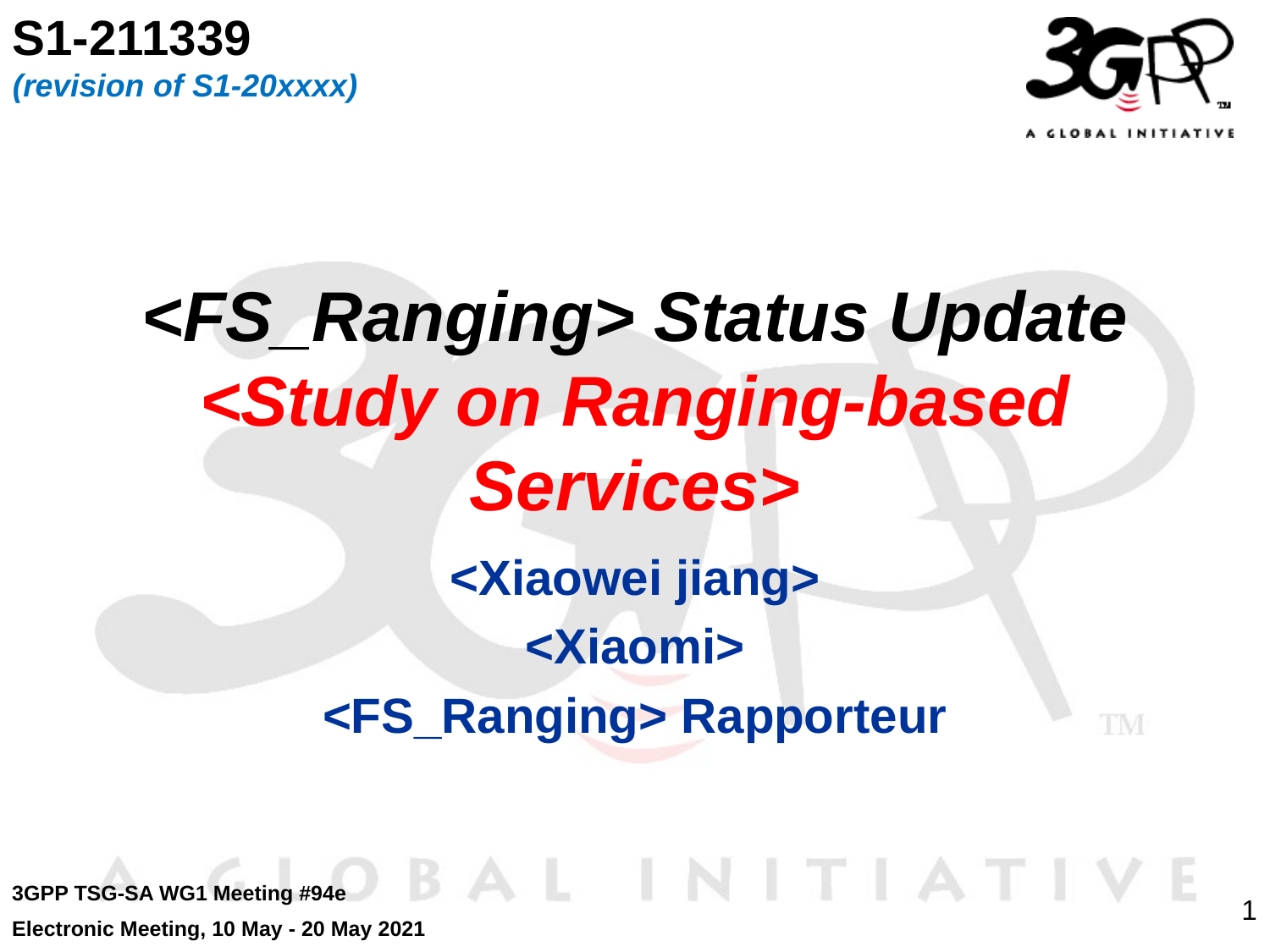

S1-211339
(revision of S1-20xxxx)
# <FS_Ranging> Status Update <Study on Ranging-based Services>
<Xiaowei jiang>
<Xiaomi>
<FS_Ranging> Rapporteur
3GPP TSG-SA WG1 Meeting #94e
Electronic Meeting, 10 May - 20 May 2021
1